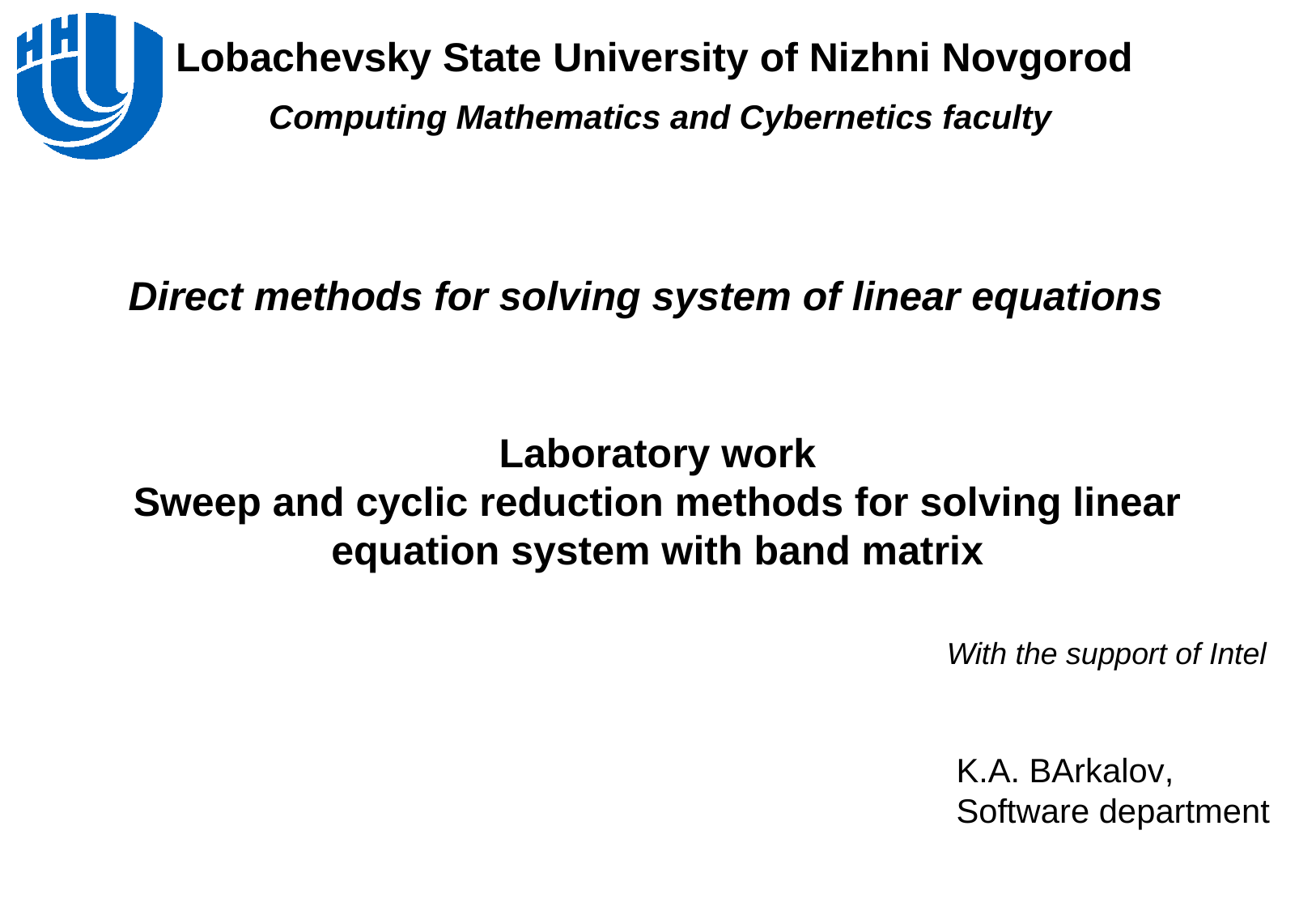

Direct methods for solving system of linear equations
Laboratory work
Sweep and cyclic reduction methods for solving linear equation system with band matrix
With the support of Intel
K.A. BArkalov,
Software department